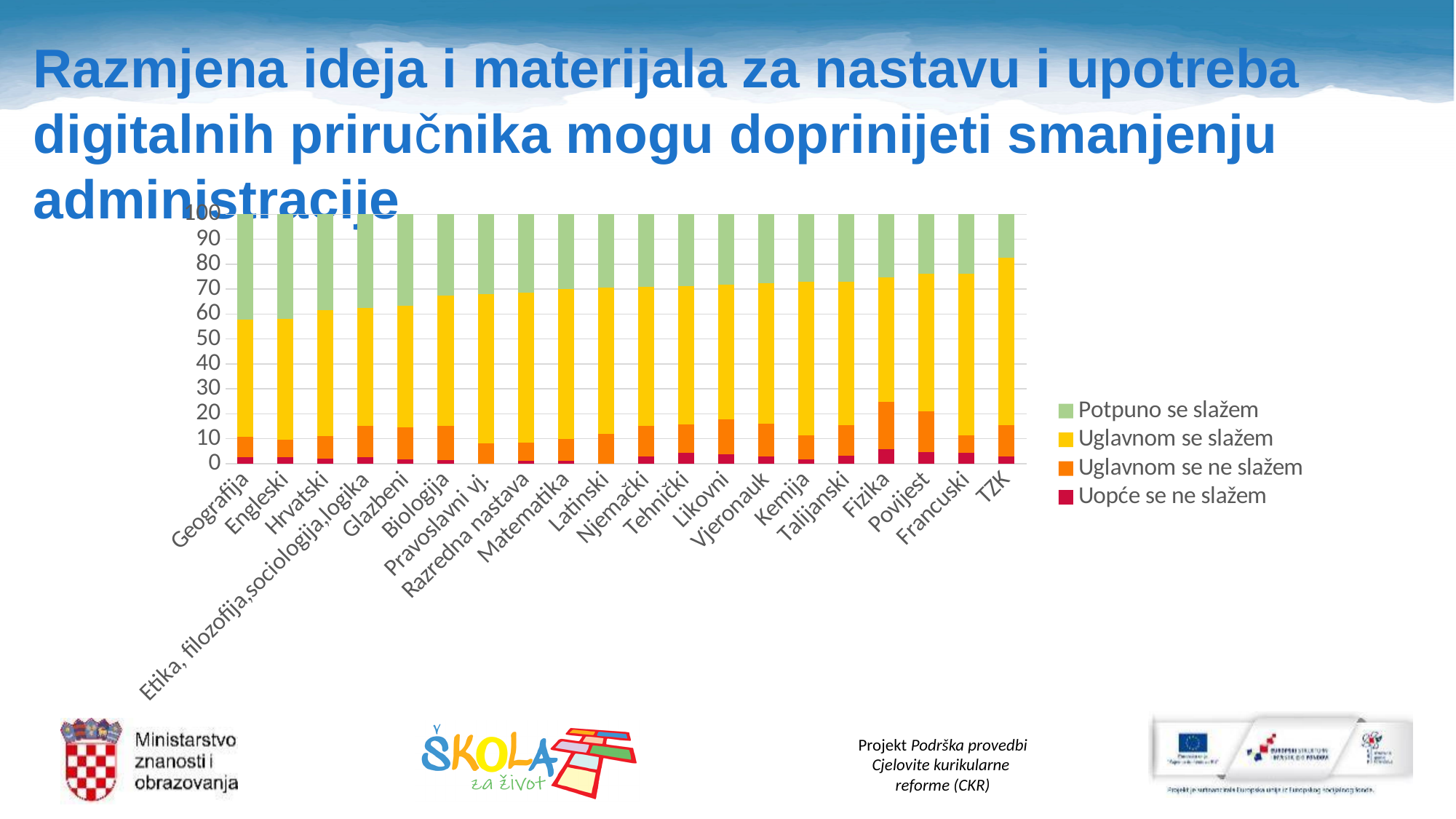

Razmjena ideja i materijala za nastavu i upotreba digitalnih priručnika mogu doprinijeti smanjenju administracije

### Chart

| Category | Uopće se ne slažem | Uglavnom se ne slažem | Uglavnom se slažem | Potpuno se slažem |
|---|---|---|---|---|
| Geografija | 2.5380710659898478 | 8.121827411167512 | 46.954314720812185 | 42.38578680203046 |
| Engleski | 2.4675324675324677 | 7.077922077922078 | 48.506493506493506 | 41.94805194805195 |
| Hrvatski | 1.89873417721519 | 9.018987341772151 | 50.55379746835443 | 38.528481012658226 |
| Etika, filozofija,sociologija,logika | 2.717391304347826 | 12.5 | 47.28260869565217 | 37.5 |
| Glazbeni | 1.574803149606299 | 12.992125984251967 | 48.818897637795274 | 36.61417322834646 |
| Biologija | 1.282051282051282 | 13.942307692307693 | 52.083333333333336 | 32.69230769230769 |
| Pravoslavni vj. | 0.0 | 8.0 | 60.0 | 32.0 |
| Razredna nastava | 1.1921657678115243 | 7.238149304569968 | 60.034061879080326 | 31.535623048538174 |
| Matematika | 0.9652509652509652 | 8.976833976833976 | 59.94208494208494 | 30.115830115830118 |
| Latinski | 0.0 | 12.068965517241379 | 58.620689655172406 | 29.310344827586203 |
| Njemački | 2.877697841726619 | 12.37410071942446 | 55.68345323741008 | 29.06474820143885 |
| Tehnički | 4.411764705882353 | 11.27450980392157 | 55.392156862745104 | 28.921568627450984 |
| Likovni | 3.802281368821293 | 14.068441064638785 | 53.99239543726235 | 28.13688212927757 |
| Vjeronauk | 2.738336713995943 | 13.387423935091277 | 56.28803245436106 | 27.586206896551722 |
| Kemija | 1.6355140186915886 | 9.579439252336448 | 61.6822429906542 | 27.102803738317753 |
| Talijanski | 3.225806451612903 | 12.096774193548388 | 57.66129032258065 | 27.016129032258064 |
| Fizika | 5.802047781569966 | 19.112627986348123 | 49.829351535836174 | 25.25597269624573 |
| Povijest | 4.567699836867863 | 16.476345840130506 | 54.97553017944535 | 23.98042414355628 |
| Francuski | 4.225352112676056 | 7.042253521126761 | 64.7887323943662 | 23.943661971830984 |
| TZK | 2.803738317757009 | 12.616822429906541 | 67.28971962616822 | 17.289719626168225 |